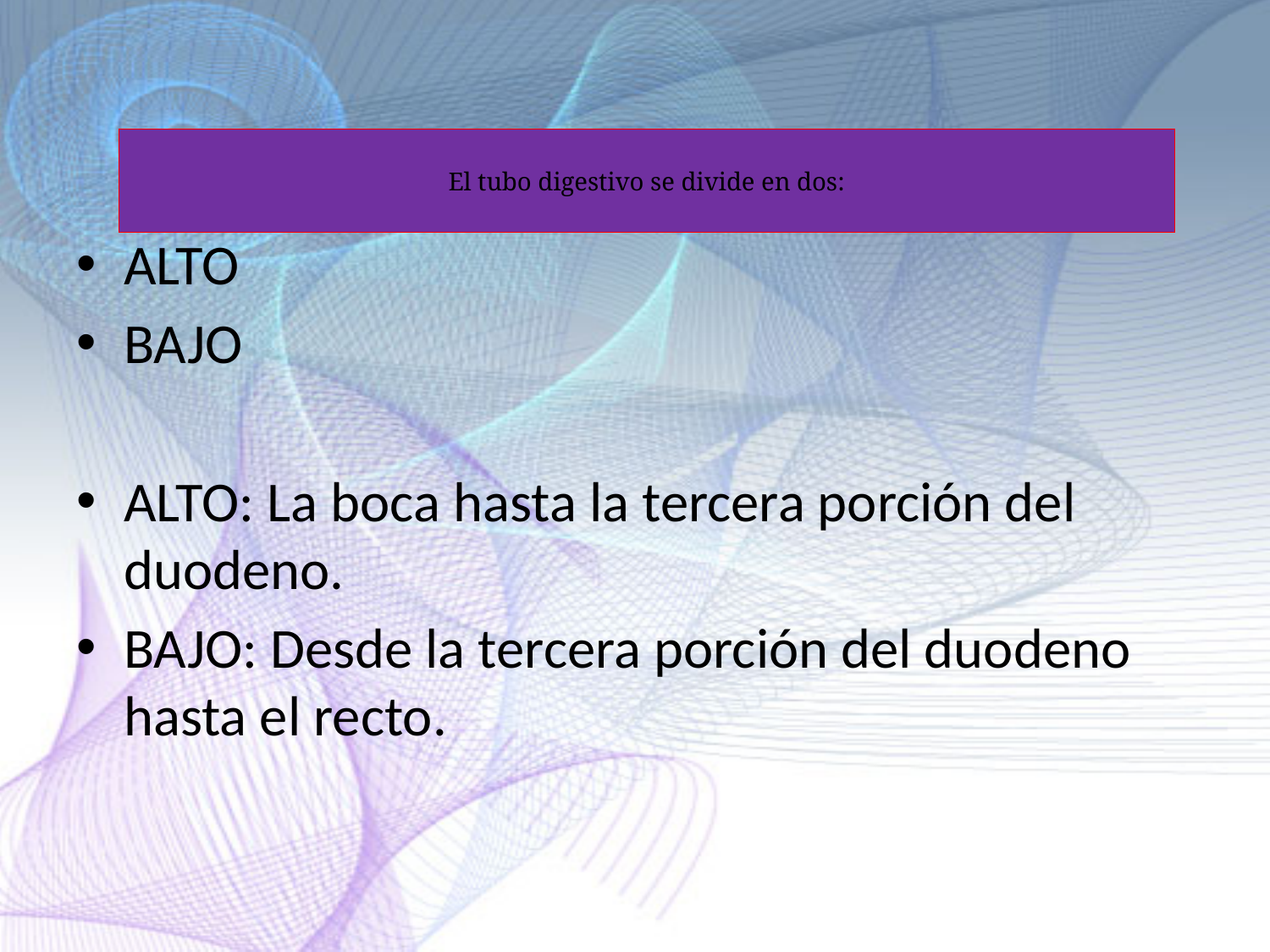

# El tubo digestivo se divide en dos:
ALTO
BAJO

ALTO: La boca hasta la tercera porción del duodeno.
BAJO: Desde la tercera porción del duodeno hasta el recto.